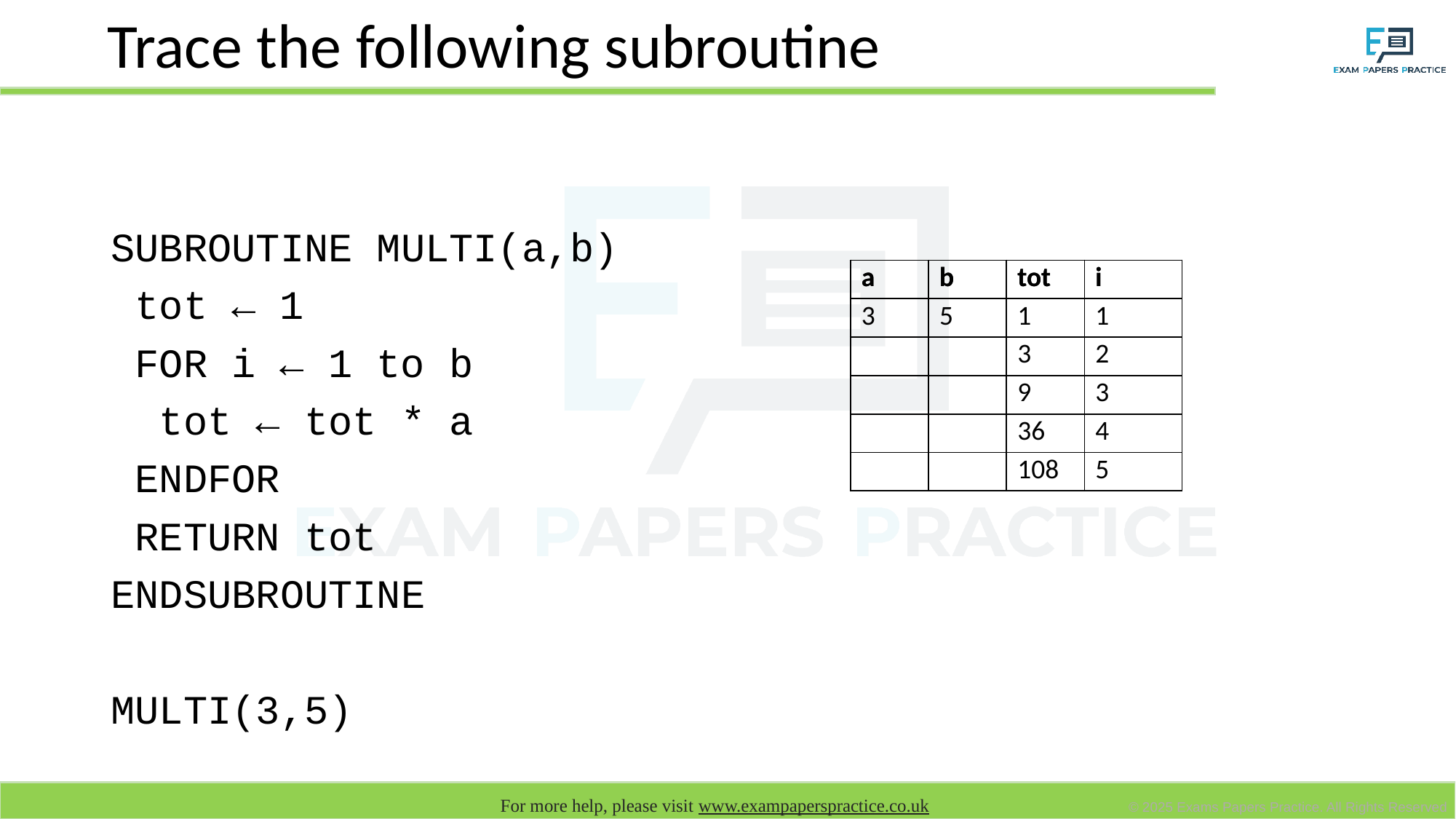

# Trace the following subroutine
SUBROUTINE MULTI(a,b)
 tot ← 1
 FOR i ← 1 to b
  tot ← tot * a
 ENDFOR
 RETURN tot
ENDSUBROUTINE

MULTI(3,5)

| a | b | tot | i |
| --- | --- | --- | --- |
|  |  |  |  |
|  |  |  |  |
|  |  |  |  |
|  |  |  |  |
|  |  |  |  |
| a | b | tot | i |
| --- | --- | --- | --- |
| 3 | 5 | 1 | 1 |
|  |  | 3 | 2 |
|  |  | 9 | 3 |
|  |  | 36 | 4 |
|  |  | 108 | 5 |